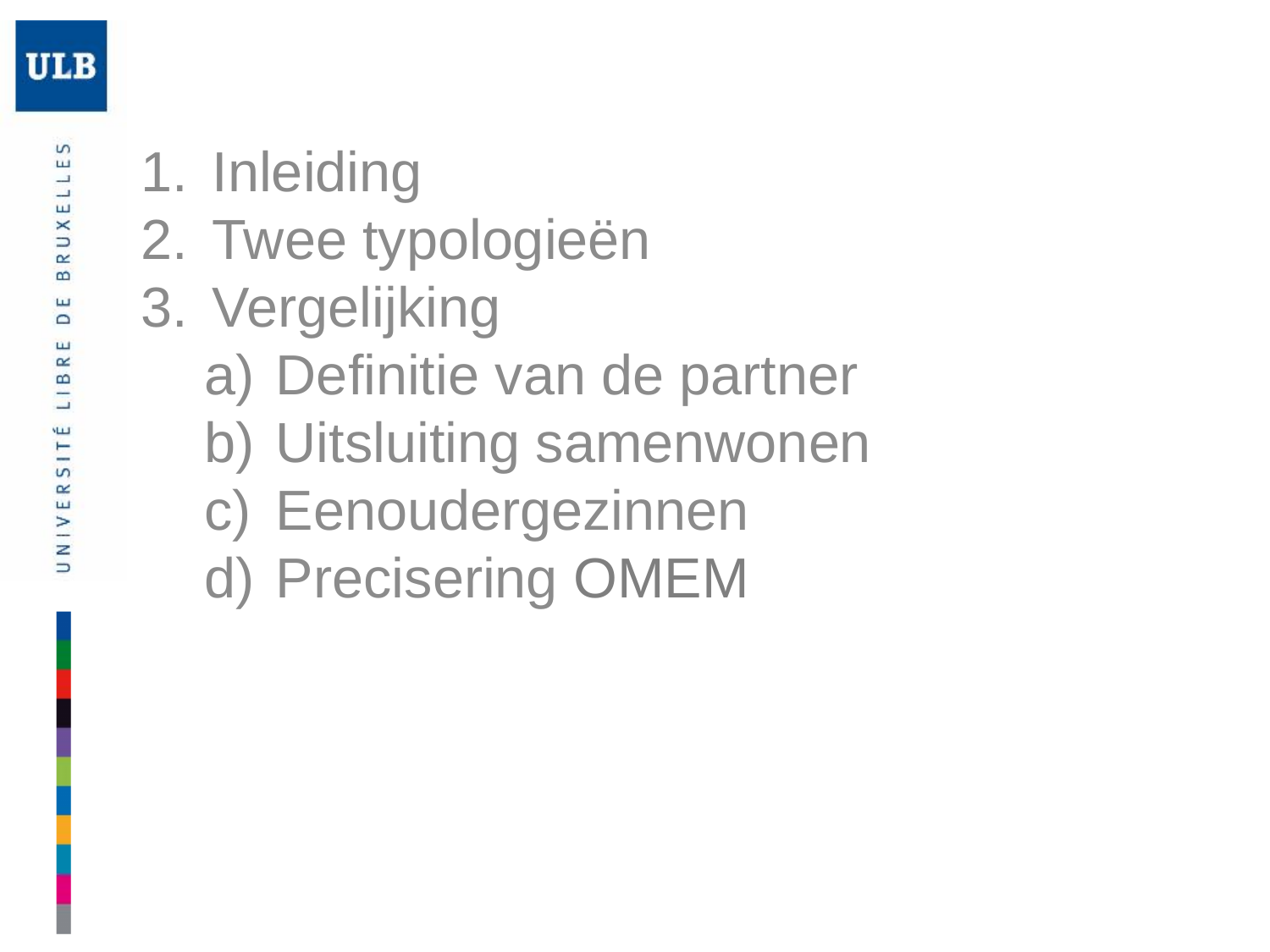

Inleiding
Twee typologieën
Vergelijking
Definitie van de partner
Uitsluiting samenwonen
Eenoudergezinnen
Precisering OMEM